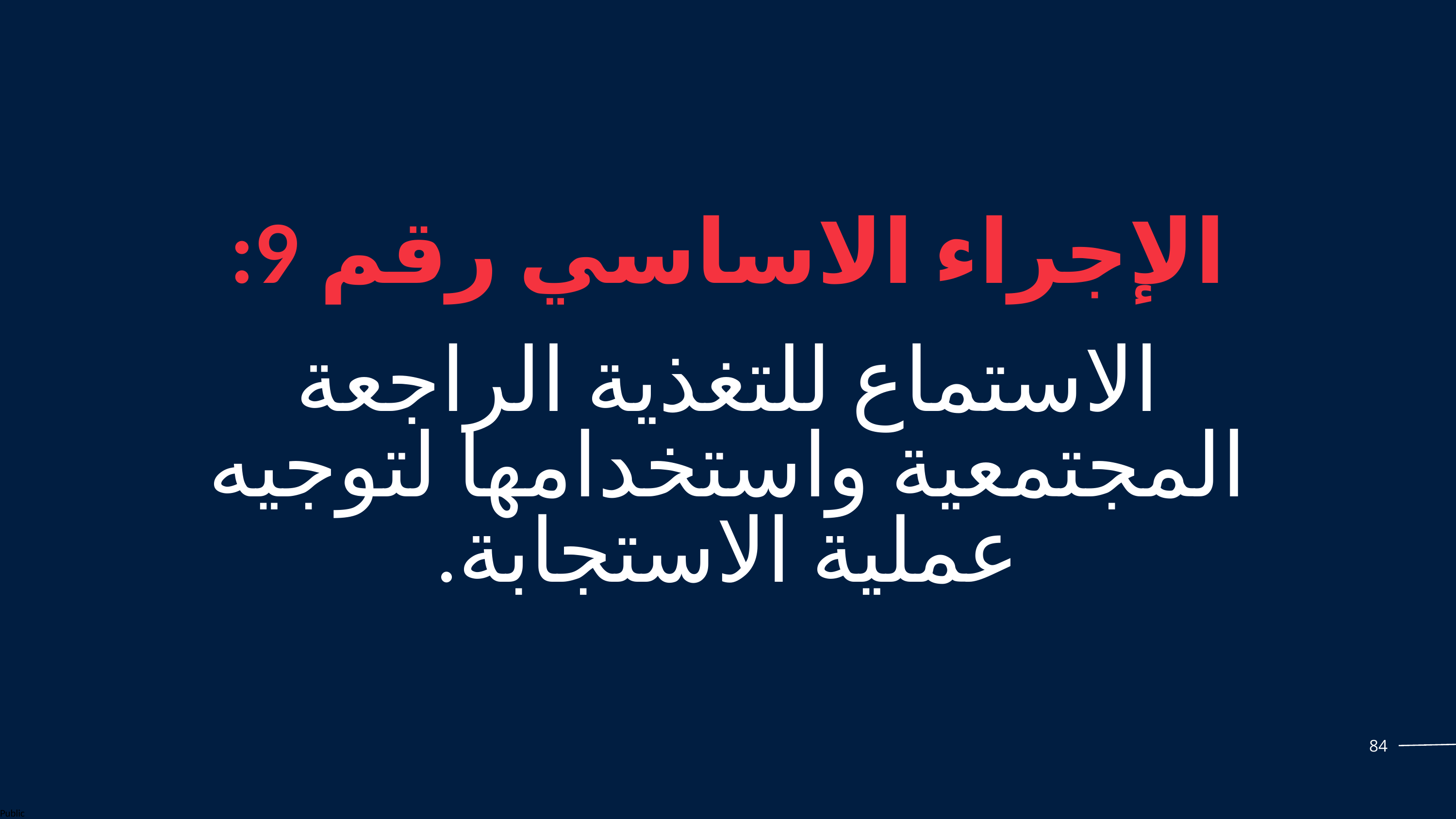

الإجراء الاساسي رقم 9:

الاستماع للتغذية الراجعة المجتمعية واستخدامها لتوجيه عملية الاستجابة.